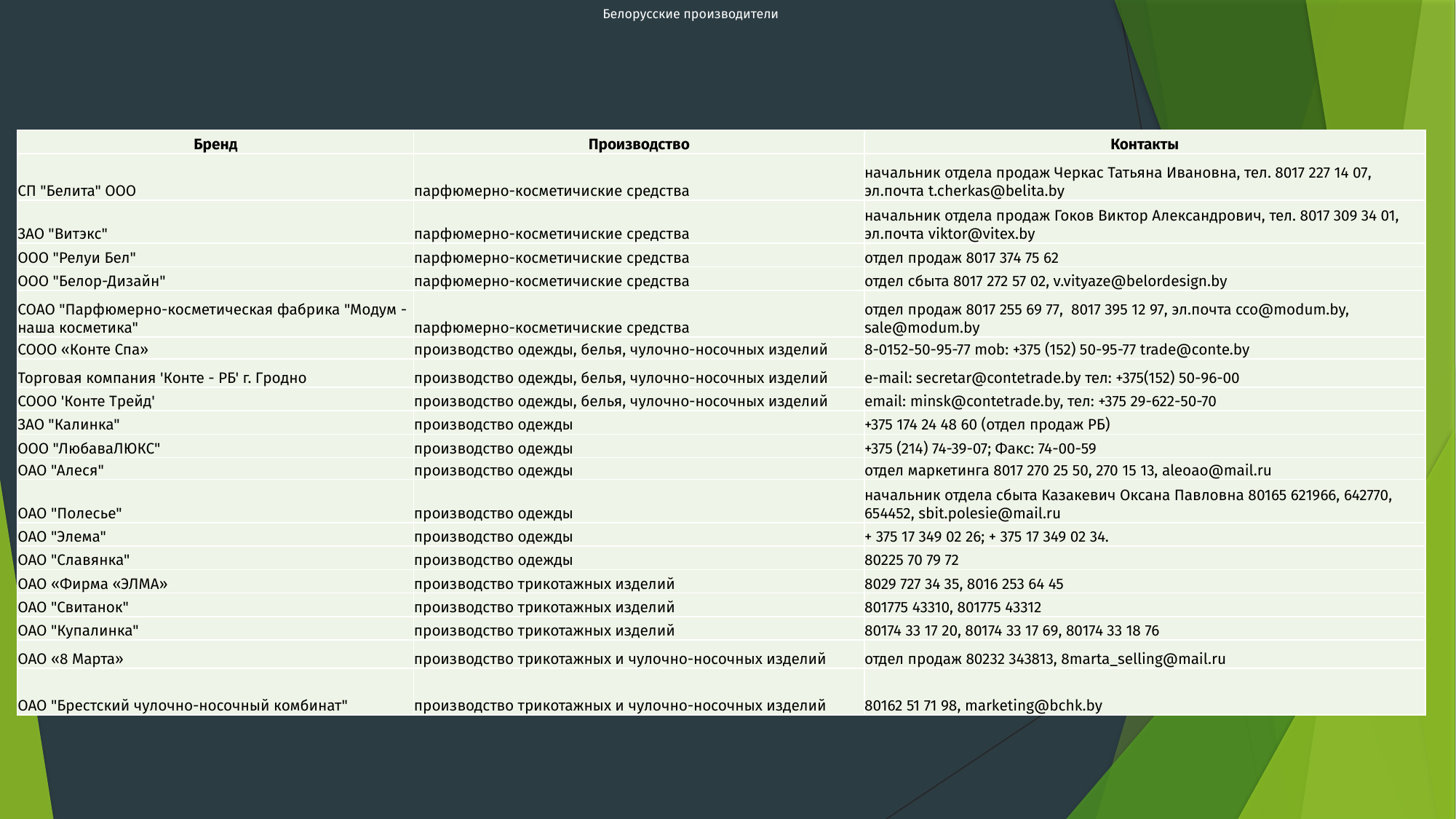

# Белорусские производители
| Бренд | Производство | Контакты |
| --- | --- | --- |
| СП "Белита" ООО | парфюмерно-косметичиские средства | начальник отдела продаж Черкас Татьяна Ивановна, тел. 8017 227 14 07, эл.почта t.cherkas@belita.by |
| ЗАО "Витэкс" | парфюмерно-косметичиские средства | начальник отдела продаж Гоков Виктор Александрович, тел. 8017 309 34 01, эл.почта viktor@vitex.by |
| ООО "Релуи Бел" | парфюмерно-косметичиские средства | отдел продаж 8017 374 75 62 |
| ООО "Белор-Дизайн" | парфюмерно-косметичиские средства | отдел сбыта 8017 272 57 02, v.vityaze@belordesign.by |
| СОАО "Парфюмерно-косметическая фабрика "Модум - наша косметика" | парфюмерно-косметичиские средства | отдел продаж 8017 255 69 77, 8017 395 12 97, эл.почта cco@modum.by, sale@modum.by |
| СООО «Конте Спа» | производство одежды, белья, чулочно-носочных изделий | 8-0152-50-95-77 mob: +375 (152) 50-95-77 trade@conte.by |
| Торговая компания 'Конте - РБ' г. Гродно | производство одежды, белья, чулочно-носочных изделий | e-mail: secretar@contetrade.by тел: +375(152) 50-96-00 |
| СООО 'Конте Трейд' | производство одежды, белья, чулочно-носочных изделий | email: minsk@contetrade.by, тел: +375 29-622-50-70 |
| ЗАО "Калинка" | производство одежды | +375 174 24 48 60 (отдел продаж РБ) |
| ООО "ЛюбаваЛЮКС" | производство одежды | +375 (214) 74-39-07; Факс: 74-00-59 |
| ОАО "Алеся" | производство одежды | отдел маркетинга 8017 270 25 50, 270 15 13, aleoao@mail.ru |
| ОАО "Полесье" | производство одежды | начальник отдела сбыта Казакевич Оксана Павловна 80165 621966, 642770, 654452, sbit.polesie@mail.ru |
| ОАО "Элема" | производство одежды | + 375 17 349 02 26; + 375 17 349 02 34. |
| ОАО "Славянка" | производство одежды | 80225 70 79 72 |
| ОАО «Фирма «ЭЛМА» | производство трикотажных изделий | 8029 727 34 35, 8016 253 64 45 |
| ОАО "Свитанок" | производство трикотажных изделий | 801775 43310, 801775 43312 |
| ОАО "Купалинка" | производство трикотажных изделий | 80174 33 17 20, 80174 33 17 69, 80174 33 18 76 |
| ОАО «8 Марта» | производство трикотажных и чулочно-носочных изделий | отдел продаж 80232 343813, 8marta\_selling@mail.ru |
| ОАО "Брестский чулочно-носочный комбинат" | производство трикотажных и чулочно-носочных изделий | 80162 51 71 98, marketing@bchk.by |